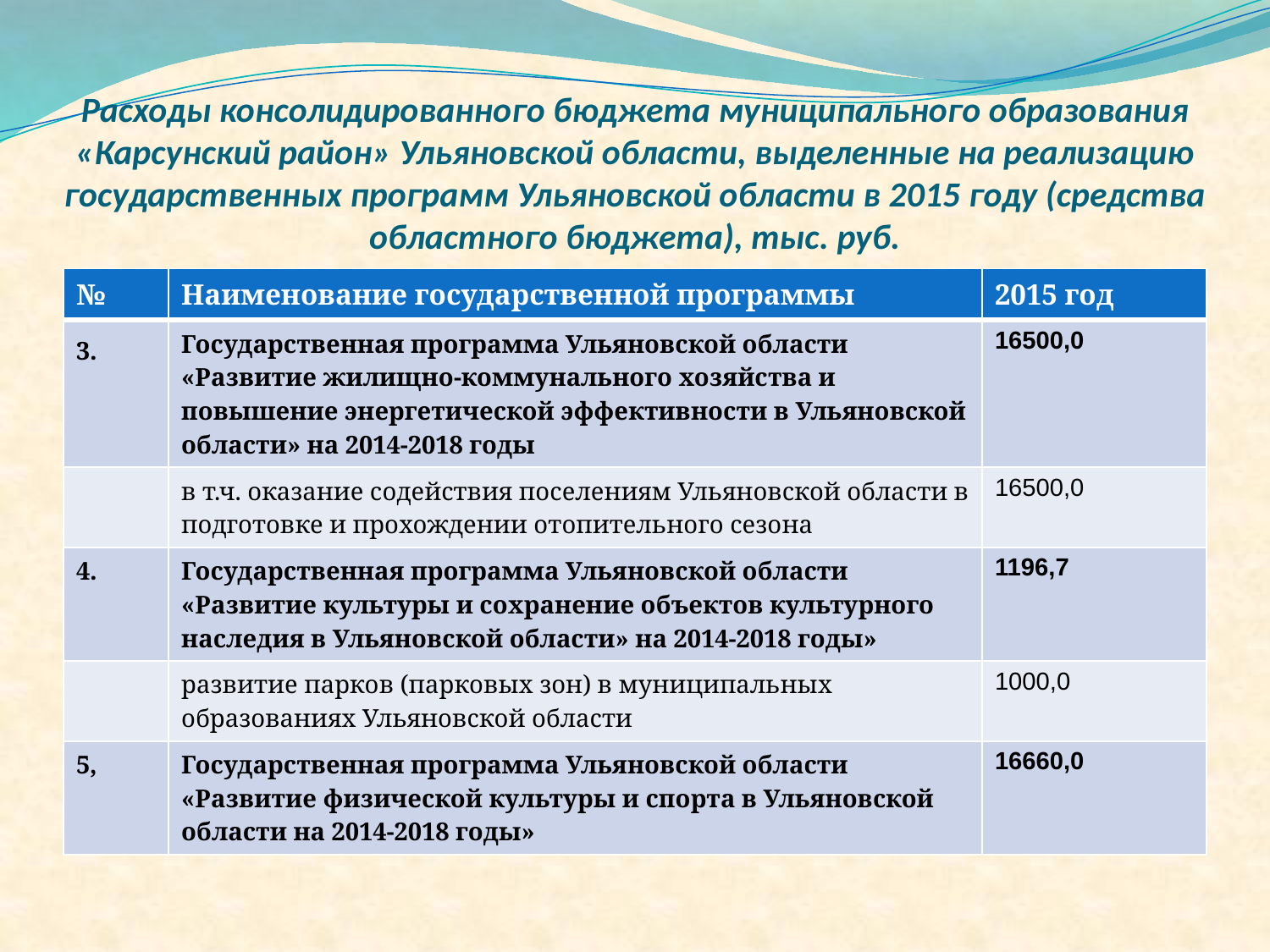

# Расходы консолидированного бюджета муниципального образования «Карсунский район» Ульяновской области, выделенные на реализацию государственных программ Ульяновской области в 2015 году (средства областного бюджета), тыс. руб.
| № | Наименование государственной программы | 2015 год |
| --- | --- | --- |
| 3. | Государственная программа Ульяновской области «Развитие жилищно-коммунального хозяйства и повышение энергетической эффективности в Ульяновской области» на 2014-2018 годы | 16500,0 |
|  | в т.ч. оказание содействия поселениям Ульяновской области в подготовке и прохождении отопительного сезона | 16500,0 |
| 4. | Государственная программа Ульяновской области «Развитие культуры и сохранение объектов культурного наследия в Ульяновской области» на 2014-2018 годы» | 1196,7 |
|  | развитие парков (парковых зон) в муниципальных образованиях Ульяновской области | 1000,0 |
| 5, | Государственная программа Ульяновской области «Развитие физической культуры и спорта в Ульяновской области на 2014-2018 годы» | 16660,0 |